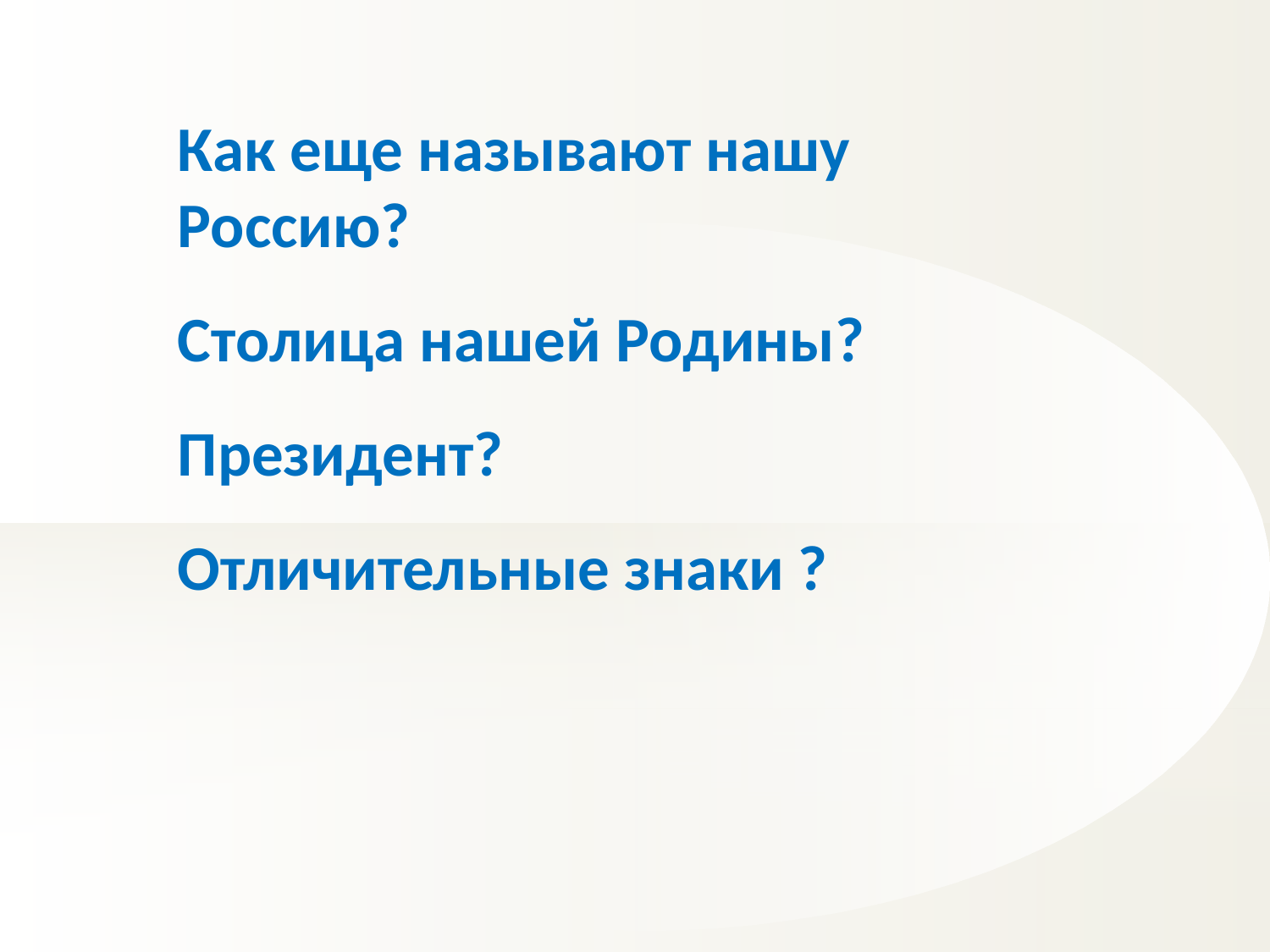

Как еще называют нашу Россию?

Столица нашей Родины?

Президент?

Отличительные знаки ?